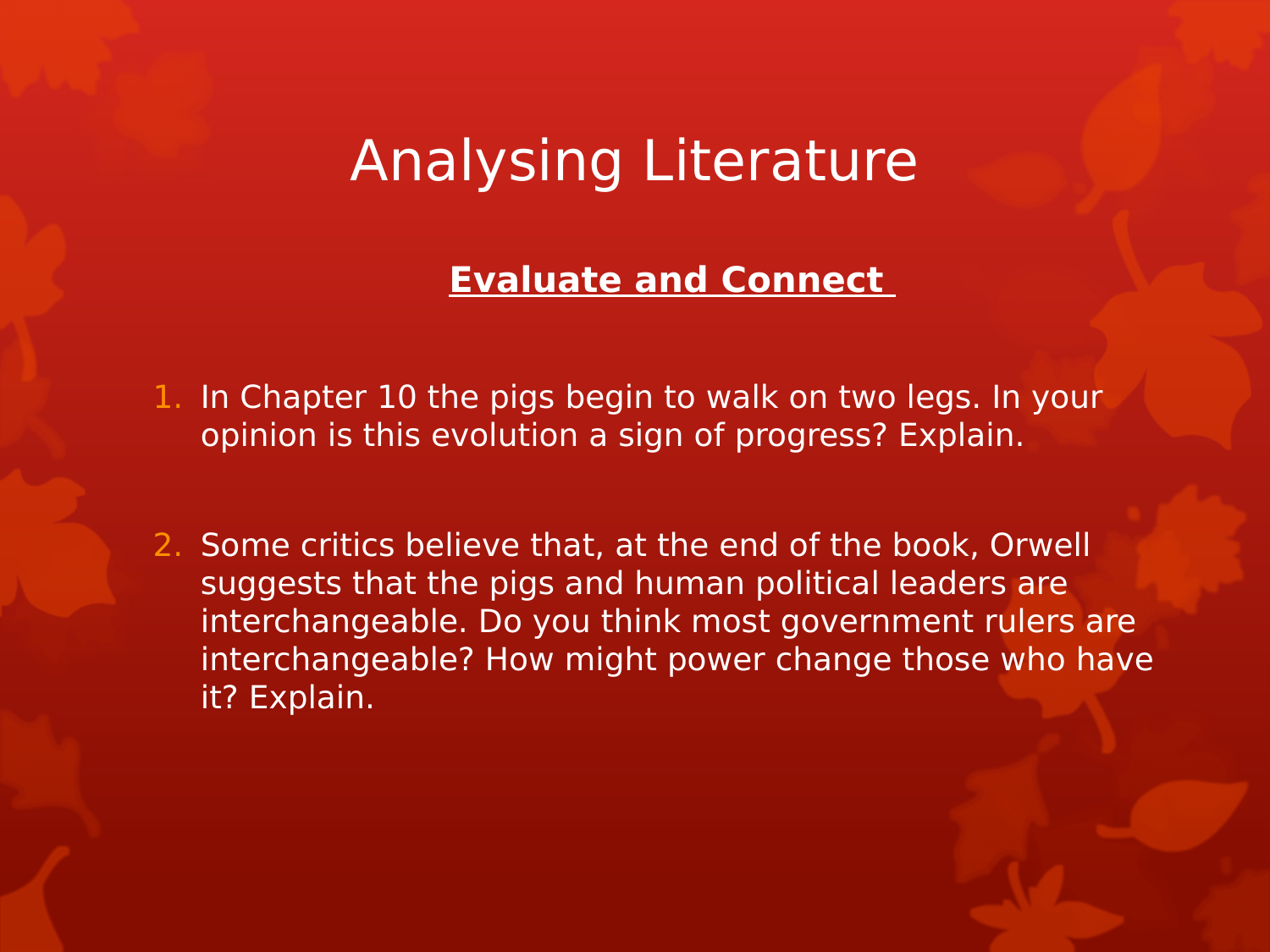

# Analysing Literature
Evaluate and Connect

In Chapter 10 the pigs begin to walk on two legs. In your opinion is this evolution a sign of progress? Explain.

Some critics believe that, at the end of the book, Orwell suggests that the pigs and human political leaders are interchangeable. Do you think most government rulers are interchangeable? How might power change those who have it? Explain.